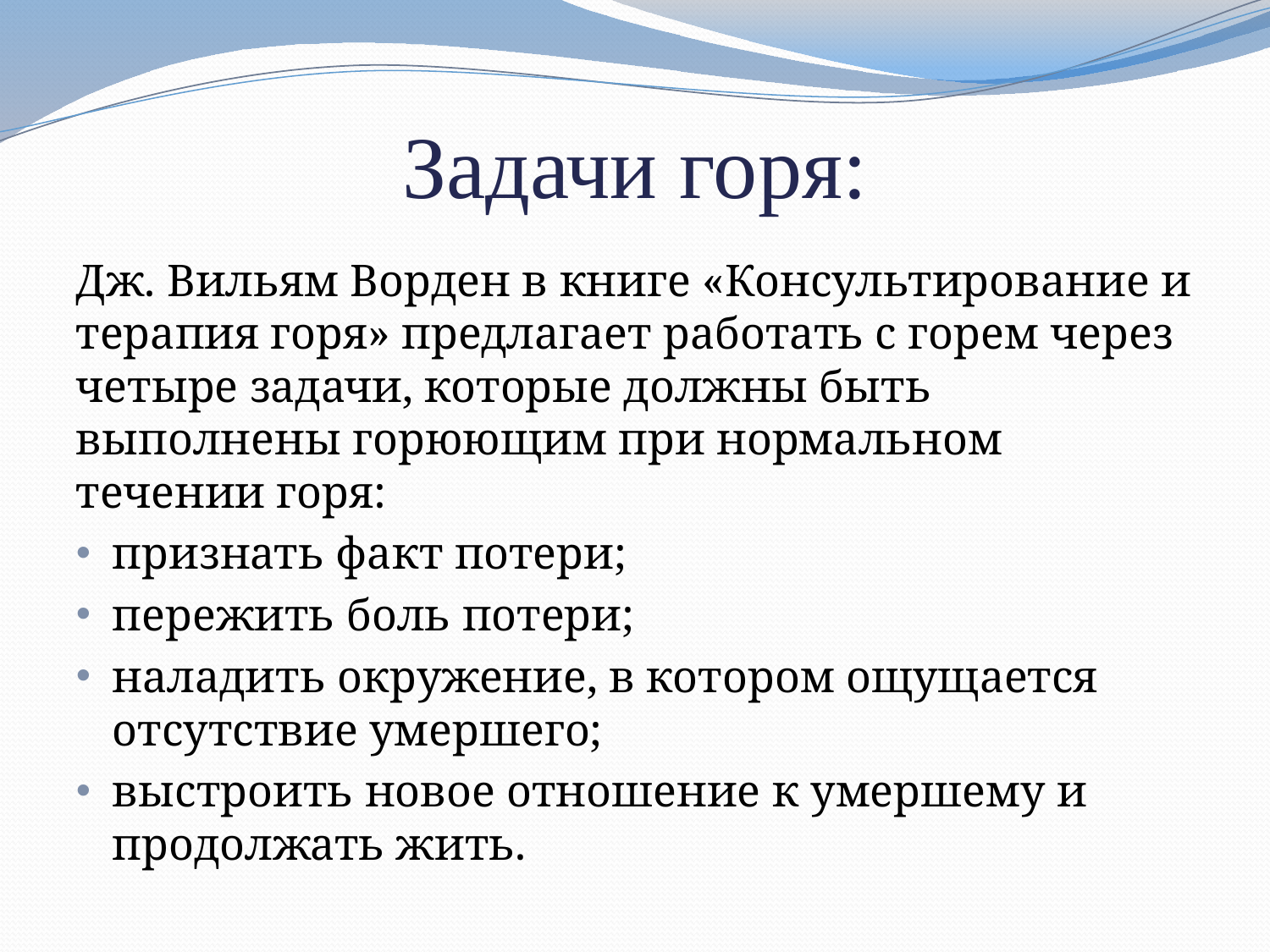

# Задачи горя:
Дж. Вильям Ворден в книге «Консультирование и терапия горя» предлагает работать с горем через четыре задачи, которые должны быть выполнены горюющим при нормальном течении горя:
признать факт потери;
пережить боль потери;
наладить окружение, в котором ощущается отсутствие умершего;
выстроить новое отношение к умершему и продолжать жить.